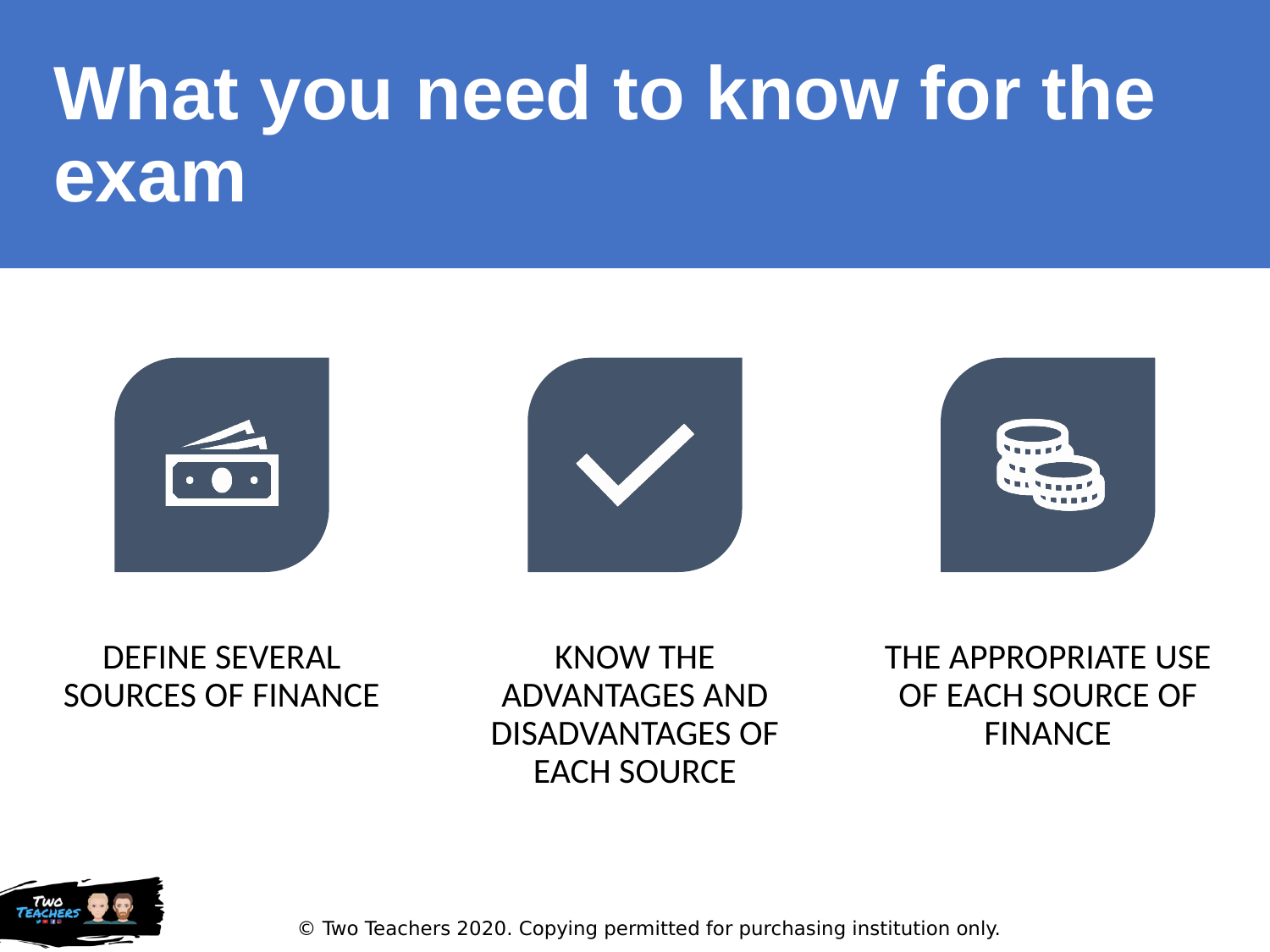

# What you need to know for the exam
Define several sources of finance
Know the advantages and disadvantages of each source
The appropriate use of each source of finance